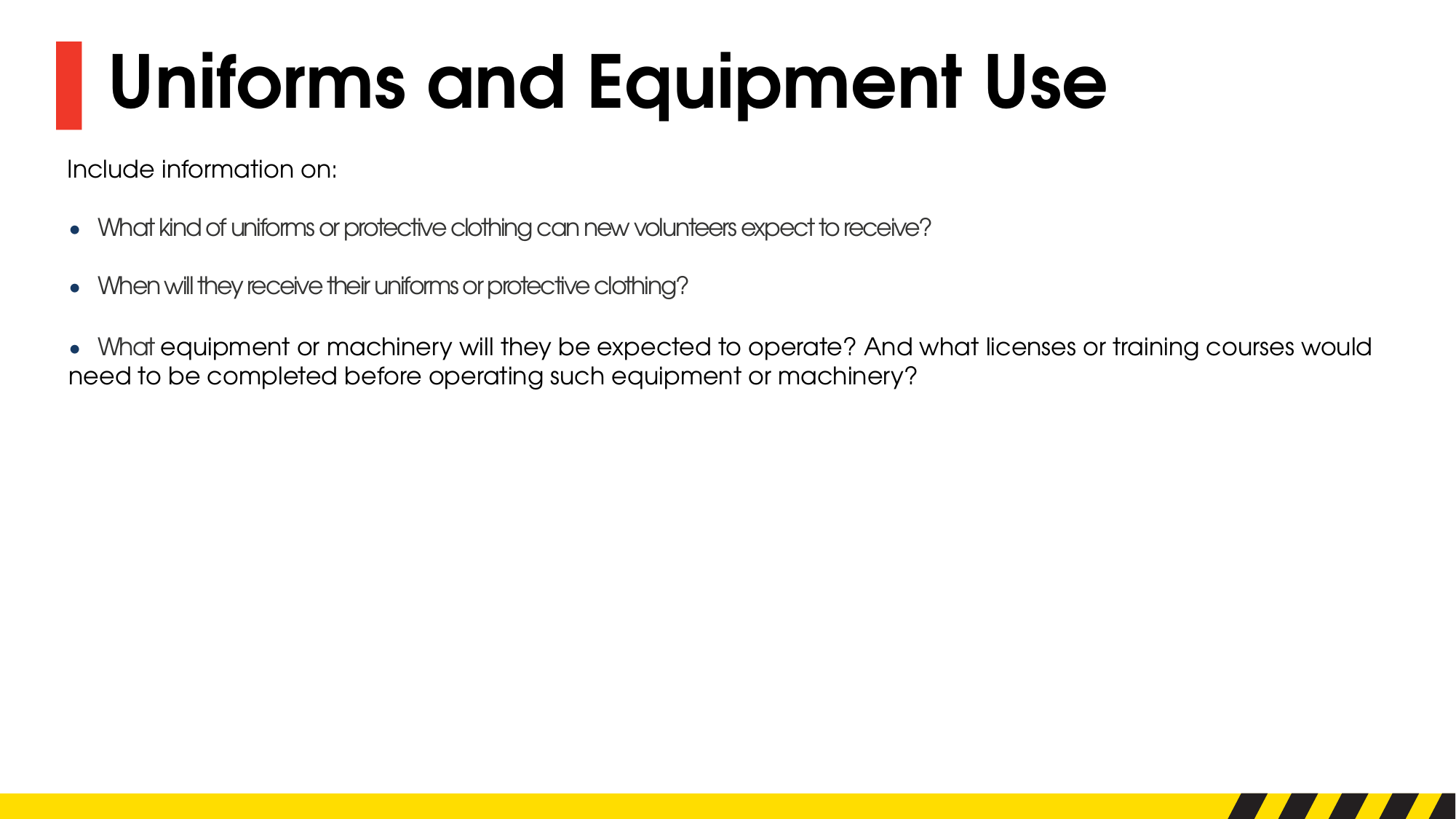

▌Uniforms and Equipment Use
Include information on:

•	What kind of uniforms or protective clothing can new volunteers expect to receive?

•	When will they receive their uniforms or protective clothing?

•	What equipment or machinery will they be expected to operate? And what licenses or training courses would need to be completed before operating such equipment or machinery?